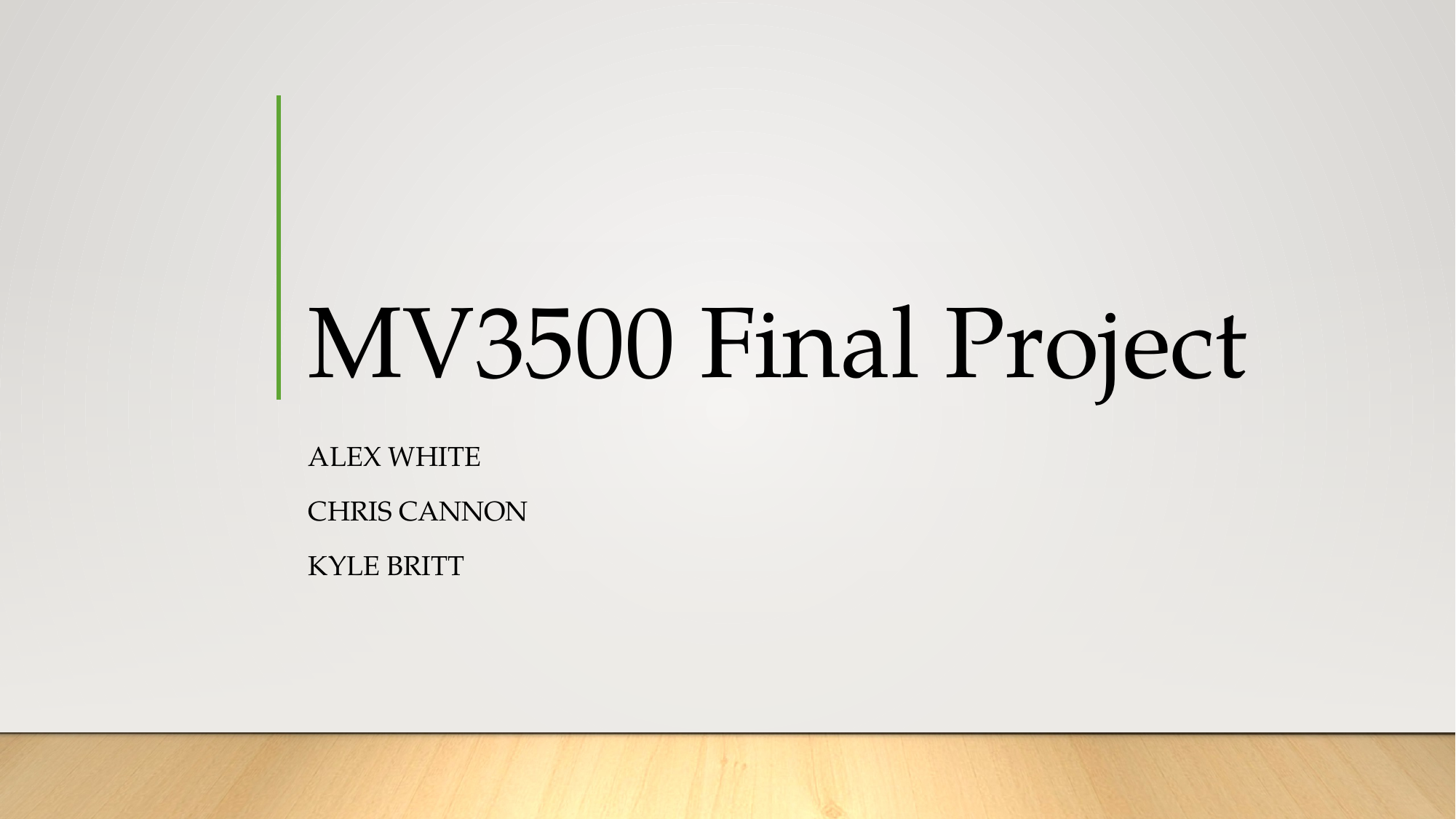

# MV3500 Final Project
Alex White
CHRIS CANNON
KYLE BRITT